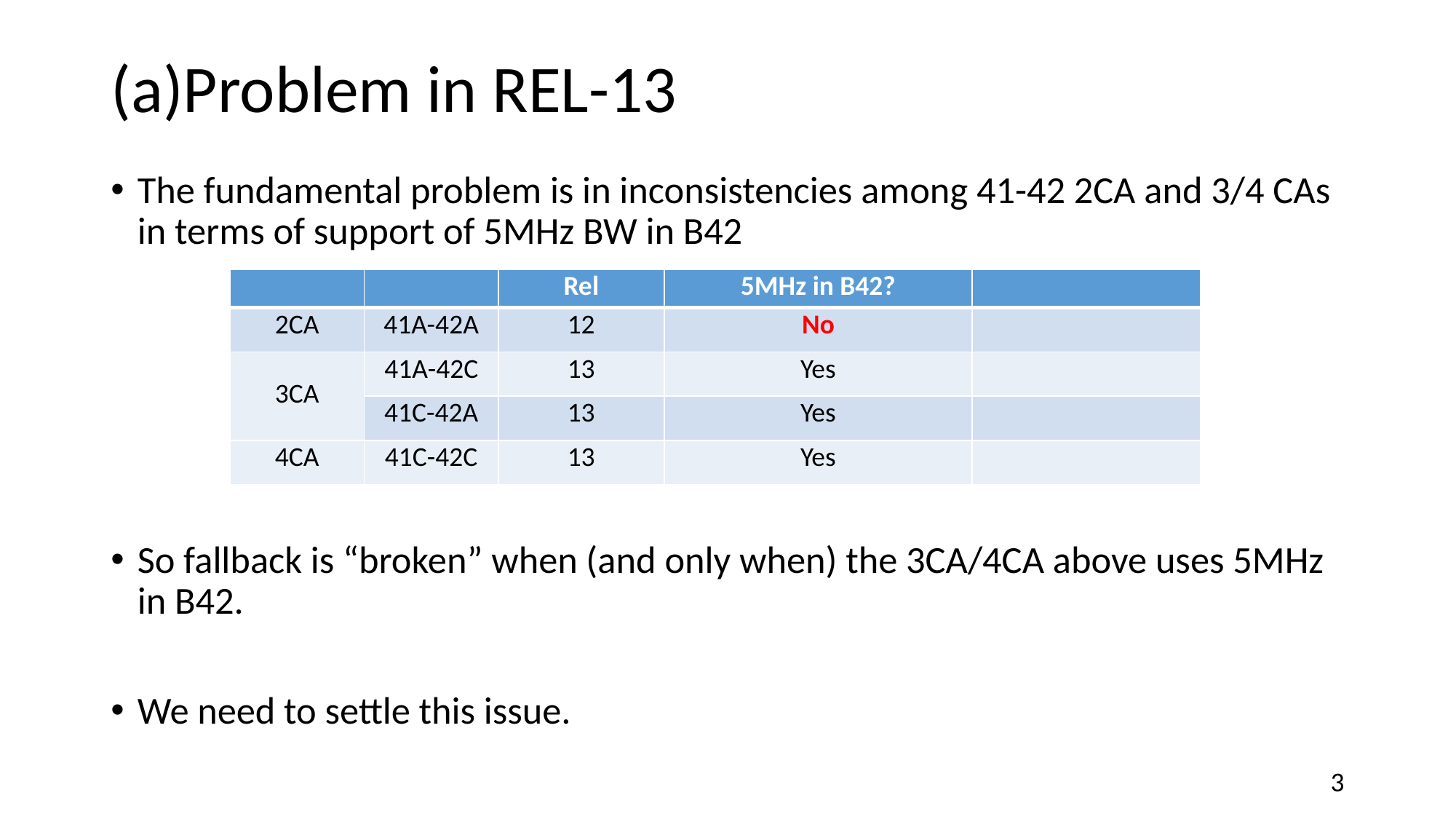

# (a)Problem in REL-13
The fundamental problem is in inconsistencies among 41-42 2CA and 3/4 CAs in terms of support of 5MHz BW in B42

So fallback is “broken” when (and only when) the 3CA/4CA above uses 5MHz in B42.

We need to settle this issue.

|  |  | Rel | 5MHz in B42? |  |
| --- | --- | --- | --- | --- |
| 2CA | 41A-42A | 12 | No |  |
| 3CA | 41A-42C | 13 | Yes |  |
|  | 41C-42A | 13 | Yes |  |
| 4CA | 41C-42C | 13 | Yes |  |
3